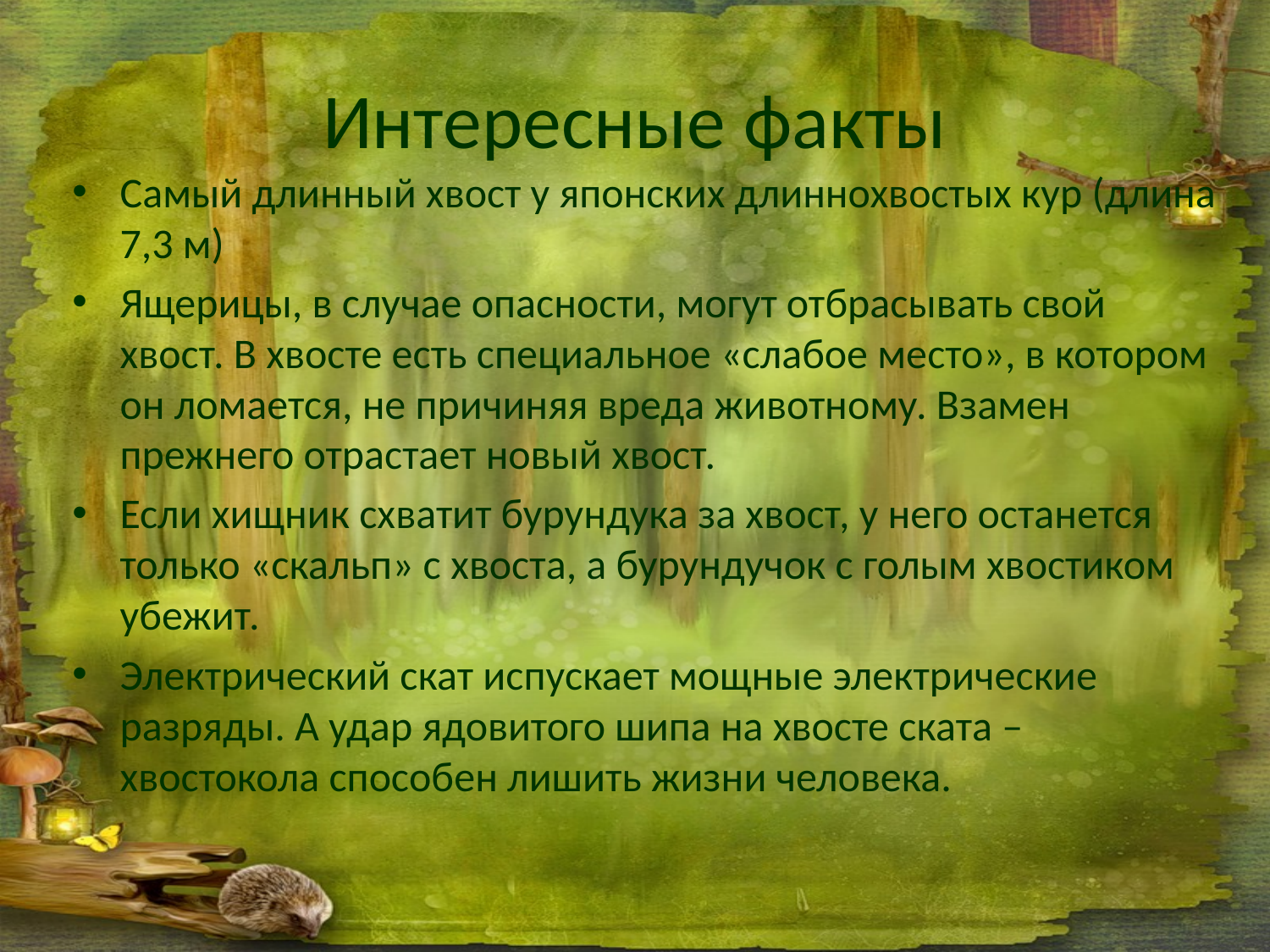

# Интересные факты
Самый длинный хвост у японских длиннохвостых кур (длина 7,3 м)
Ящерицы, в случае опасности, могут отбрасывать свой хвост. В хвосте есть специальное «слабое место», в котором он ломается, не причиняя вреда животному. Взамен прежнего отрастает новый хвост.
Если хищник схватит бурундука за хвост, у него останется только «скальп» с хвоста, а бурундучок с голым хвостиком убежит.
Электрический скат испускает мощные электрические разряды. А удар ядовитого шипа на хвосте ската – хвостокола способен лишить жизни человека.